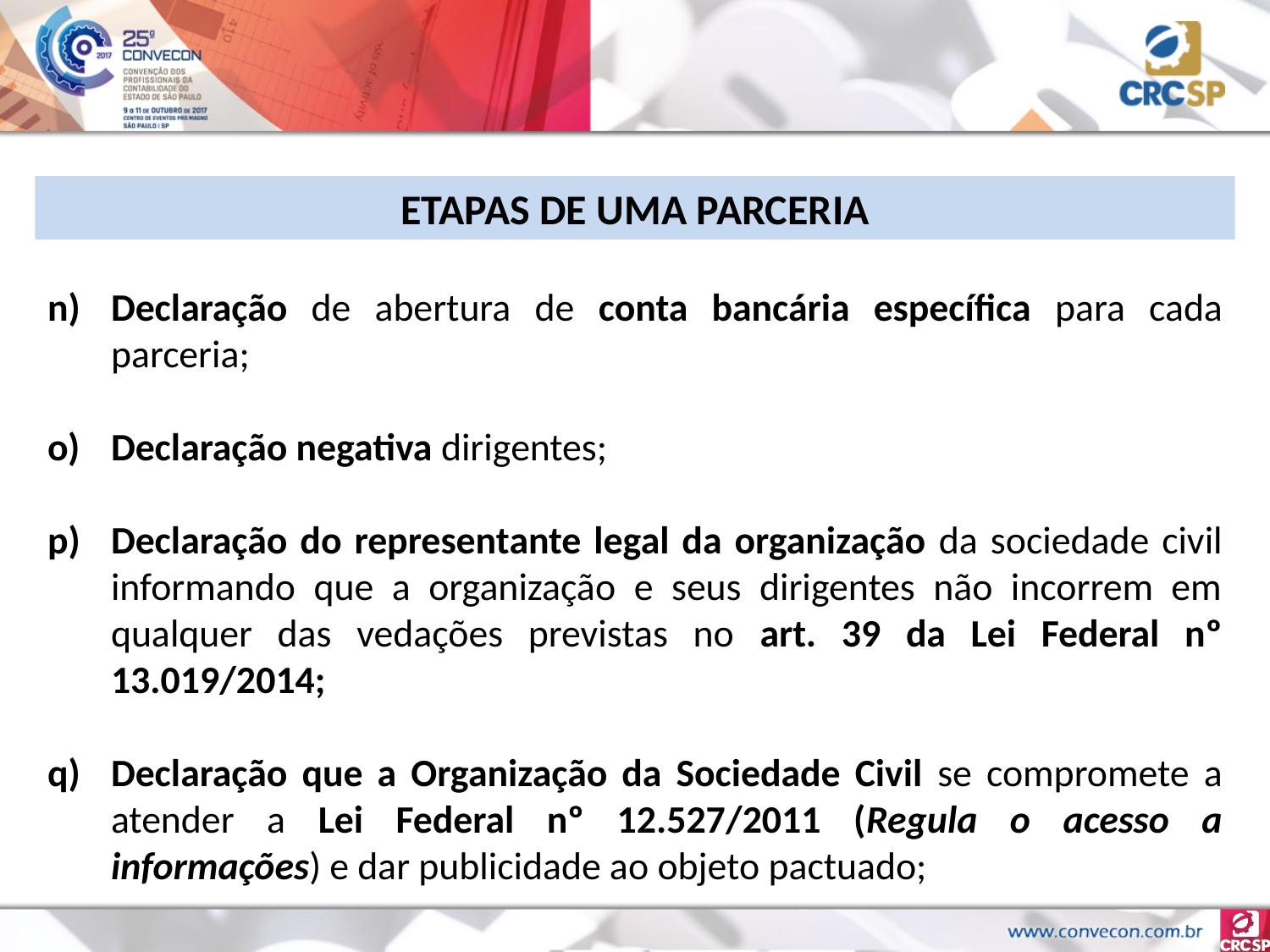

ETAPAS DE UMA PARCERIA

Declaração de abertura de conta bancária específica para cada parceria;

Declaração negativa dirigentes;

Declaração do representante legal da organização da sociedade civil informando que a organização e seus dirigentes não incorrem em qualquer das vedações previstas no art. 39 da Lei Federal nº 13.019/2014;

Declaração que a Organização da Sociedade Civil se compromete a atender a Lei Federal nº 12.527/2011 (Regula o acesso a informações) e dar publicidade ao objeto pactuado;